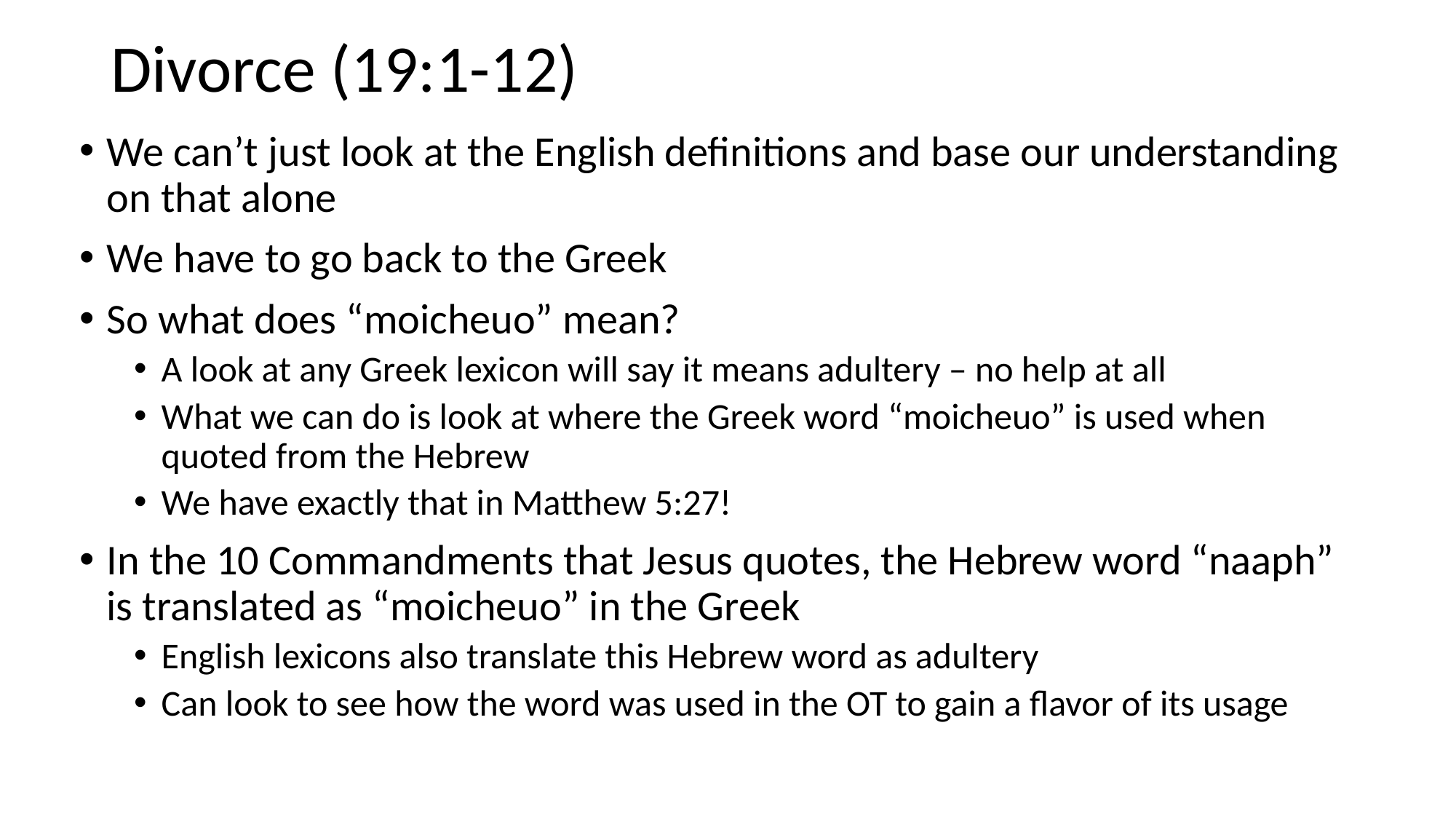

# Divorce (19:1-12)
We can’t just look at the English definitions and base our understanding on that alone
We have to go back to the Greek
So what does “moicheuo” mean?
A look at any Greek lexicon will say it means adultery – no help at all
What we can do is look at where the Greek word “moicheuo” is used when quoted from the Hebrew
We have exactly that in Matthew 5:27!
In the 10 Commandments that Jesus quotes, the Hebrew word “naaph” is translated as “moicheuo” in the Greek
English lexicons also translate this Hebrew word as adultery
Can look to see how the word was used in the OT to gain a flavor of its usage